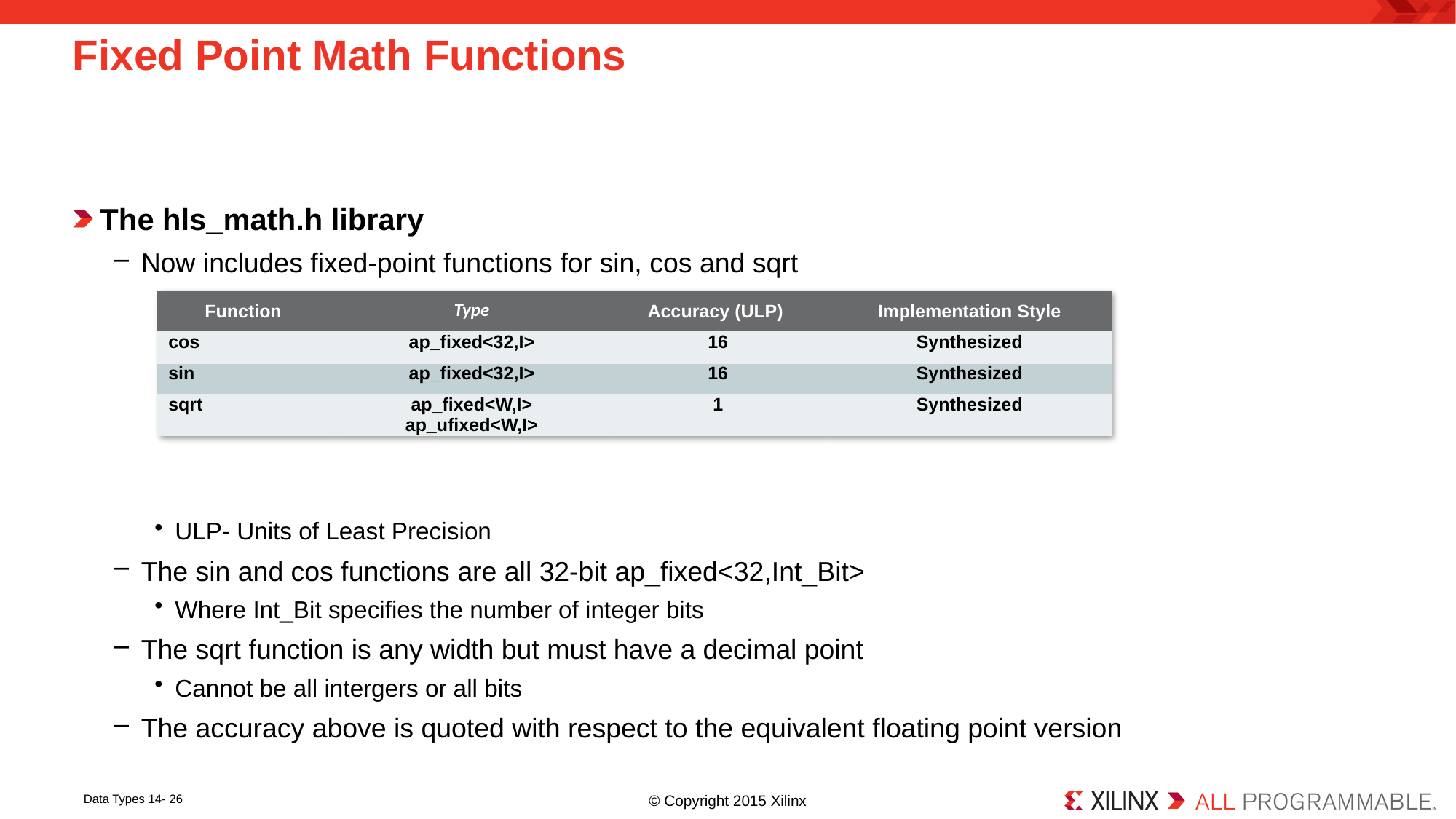

# Fixed Point Math Functions
The hls_math.h library
Now includes fixed-point functions for sin, cos and sqrt

ULP- Units of Least Precision
The sin and cos functions are all 32-bit ap_fixed<32,Int_Bit>
Where Int_Bit specifies the number of integer bits
The sqrt function is any width but must have a decimal point
Cannot be all intergers or all bits
The accuracy above is quoted with respect to the equivalent floating point version
| Function | Type | Accuracy (ULP) | Implementation Style |
| --- | --- | --- | --- |
| cos | ap\_fixed<32,I> | 16 | Synthesized |
| sin | ap\_fixed<32,I> | 16 | Synthesized |
| sqrt | ap\_fixed<W,I> ap\_ufixed<W,I> | 1 | Synthesized |
Data Types 14- 26
© Copyright 2015 Xilinx